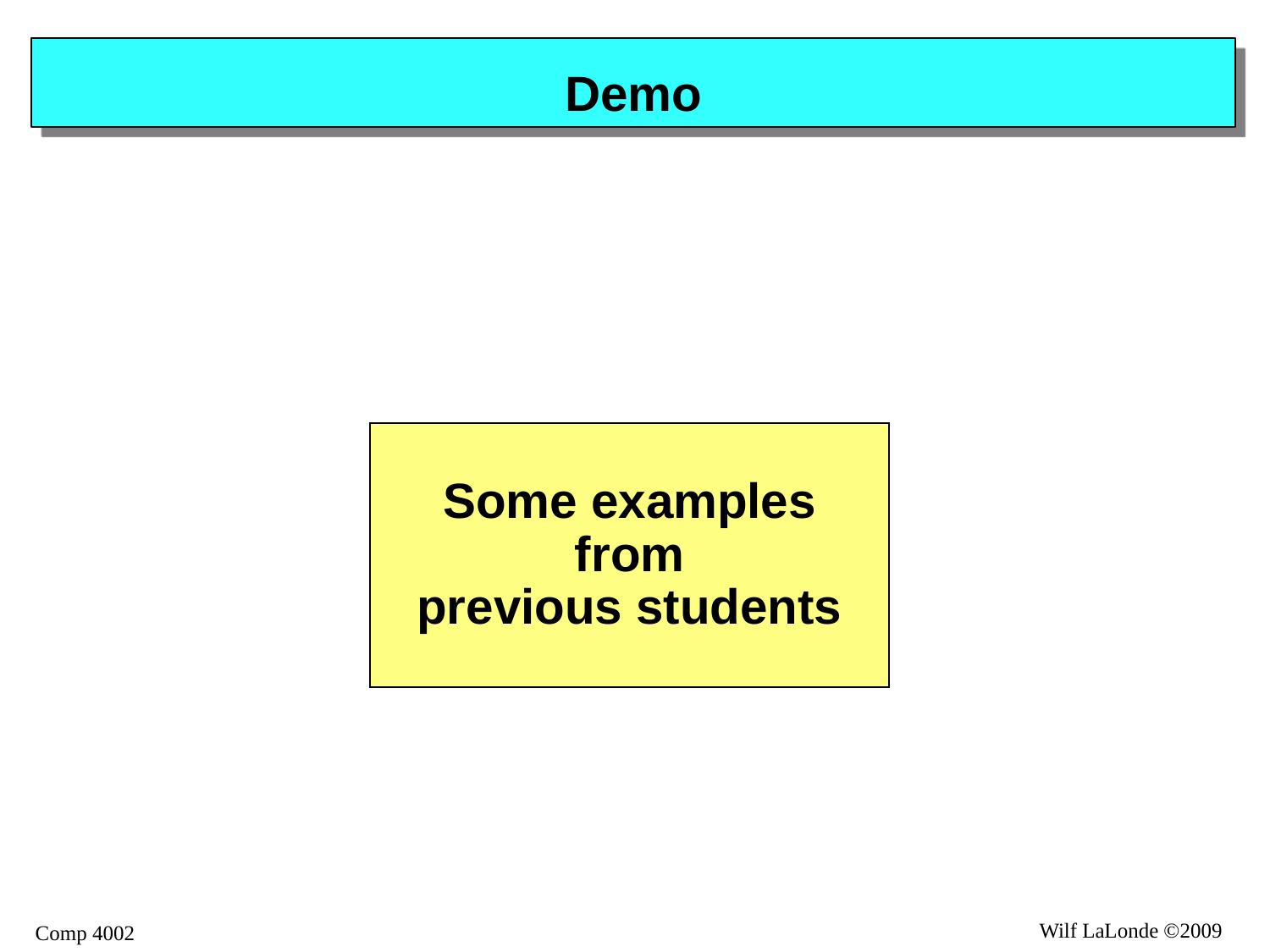

# Demo
Some examples
from
previous students